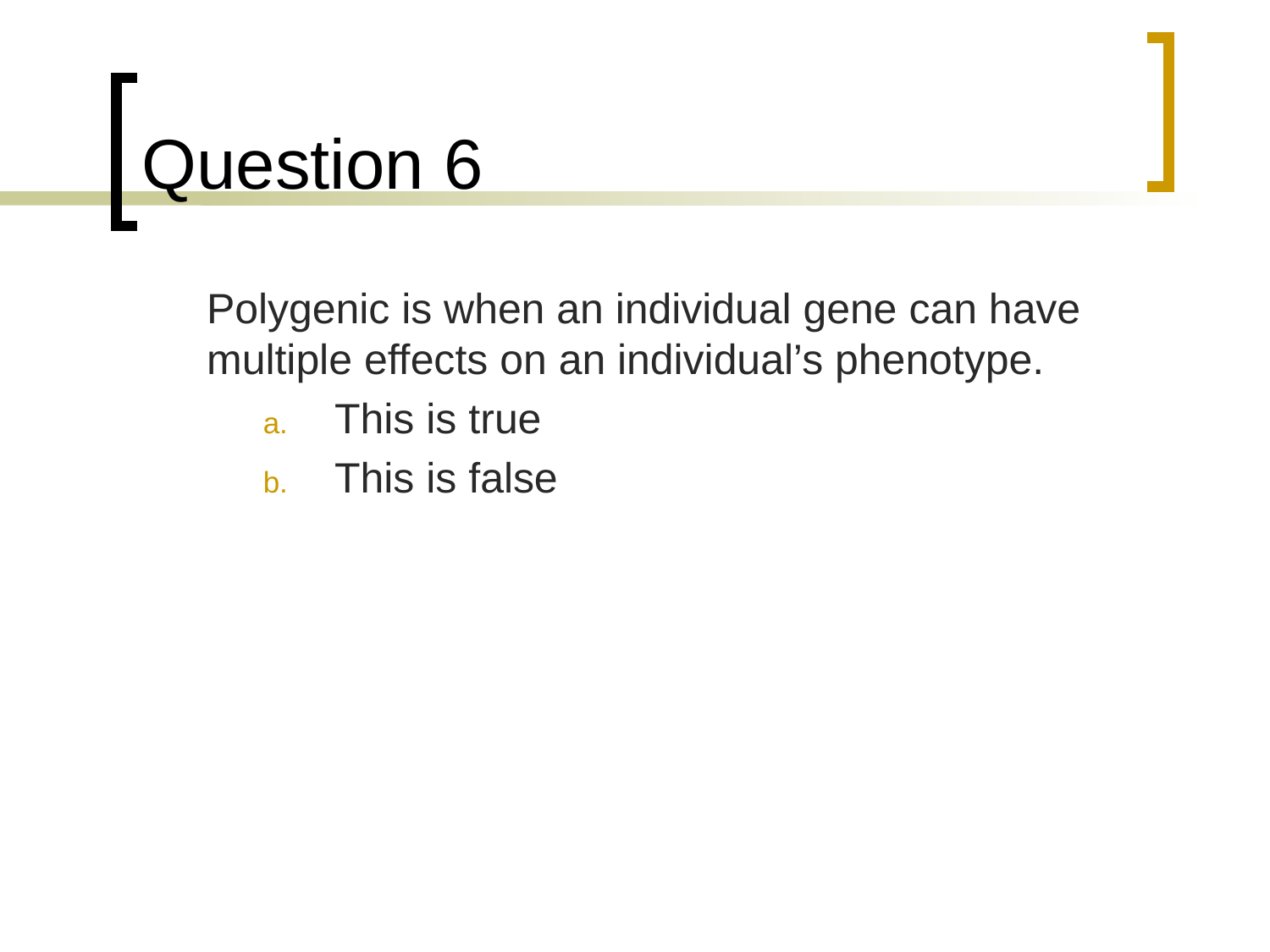

# Question 6
	Polygenic is when an individual gene can have multiple effects on an individual’s phenotype.
This is true
This is false